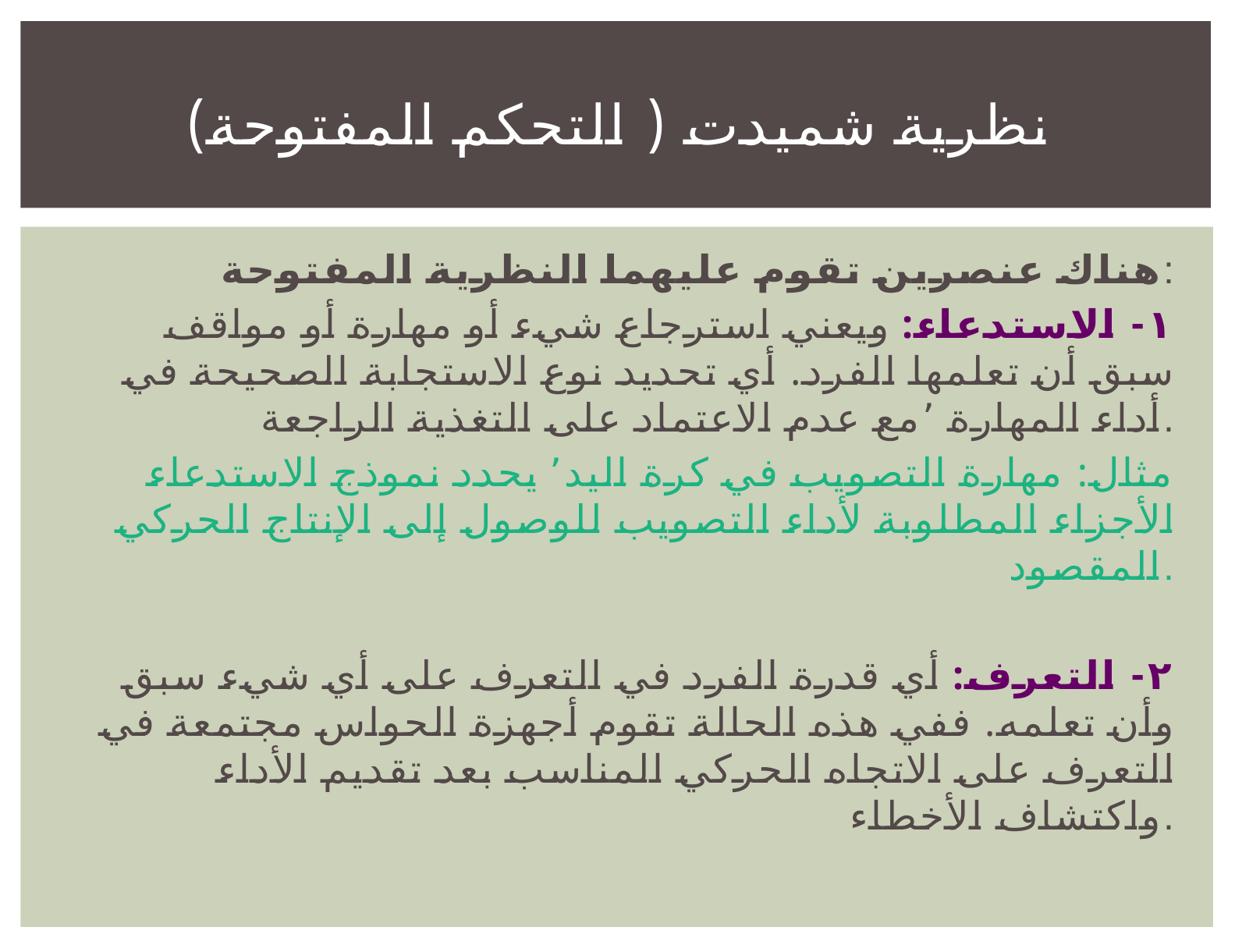

# نظرية شميدت ( التحكم المفتوحة)
هناك عنصرين تقوم عليهما النظرية المفتوحة:
١- الاستدعاء: ويعني استرجاع شيء أو مهارة أو مواقف سبق أن تعلمها الفرد. أي تحديد نوع الاستجابة الصحيحة في أداء المهارة ٬مع عدم الاعتماد على التغذية الراجعة.
مثال: مهارة التصويب في كرة اليد٬ يحدد نموذج الاستدعاء الأجزاء المطلوبة لأداء التصويب للوصول إلى الإنتاج الحركي المقصود.

٢- التعرف: أي قدرة الفرد في التعرف على أي شيء سبق وأن تعلمه. ففي هذه الحالة تقوم أجهزة الحواس مجتمعة في التعرف على الاتجاه الحركي المناسب بعد تقديم الأداء واكتشاف الأخطاء.